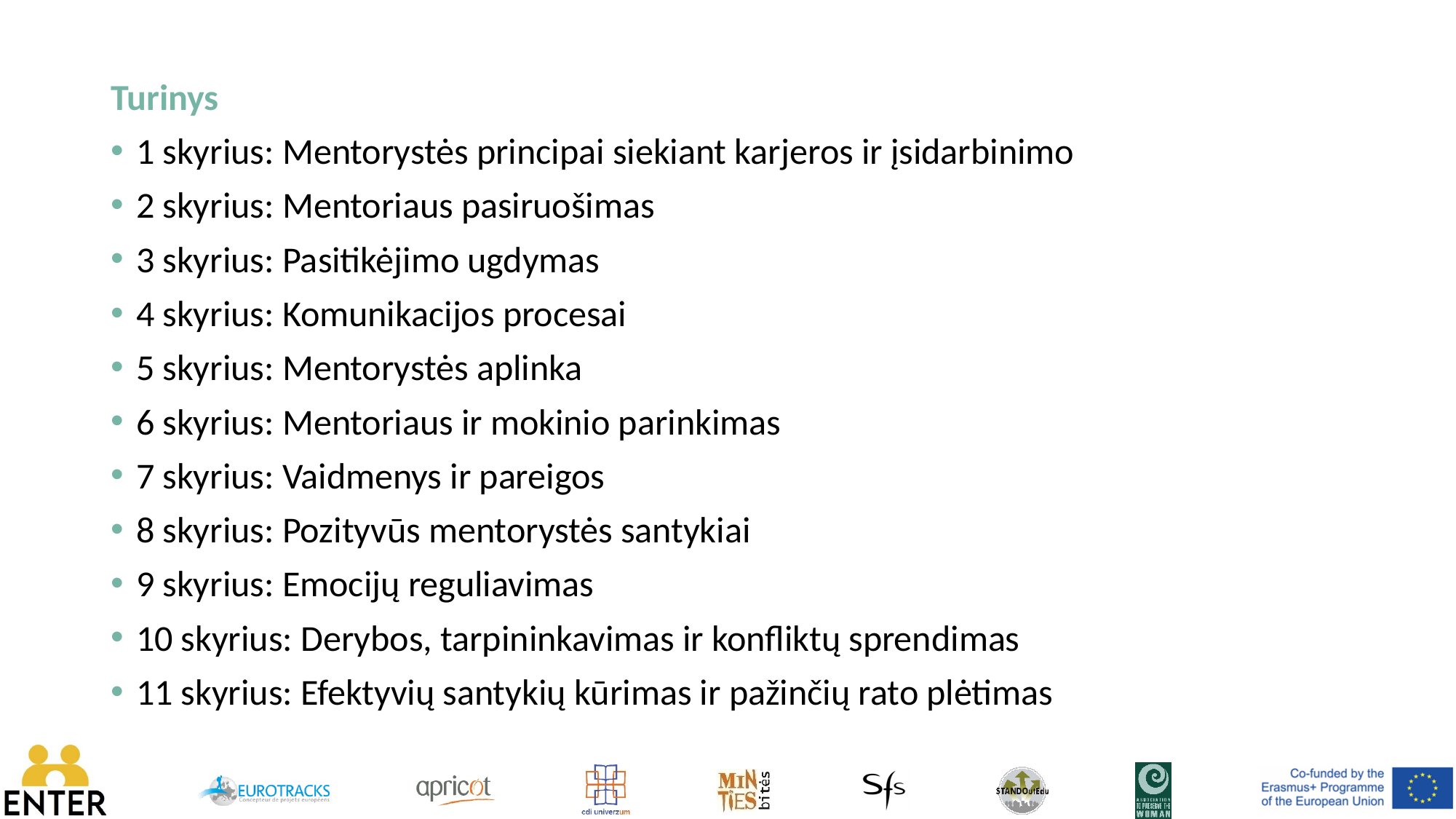

Turinys
1 skyrius: Mentorystės principai siekiant karjeros ir įsidarbinimo
2 skyrius: Mentoriaus pasiruošimas
3 skyrius: Pasitikėjimo ugdymas
4 skyrius: Komunikacijos procesai
5 skyrius: Mentorystės aplinka
6 skyrius: Mentoriaus ir mokinio parinkimas
7 skyrius: Vaidmenys ir pareigos
8 skyrius: Pozityvūs mentorystės santykiai
9 skyrius: Emocijų reguliavimas
10 skyrius: Derybos, tarpininkavimas ir konfliktų sprendimas
11 skyrius: Efektyvių santykių kūrimas ir pažinčių rato plėtimas